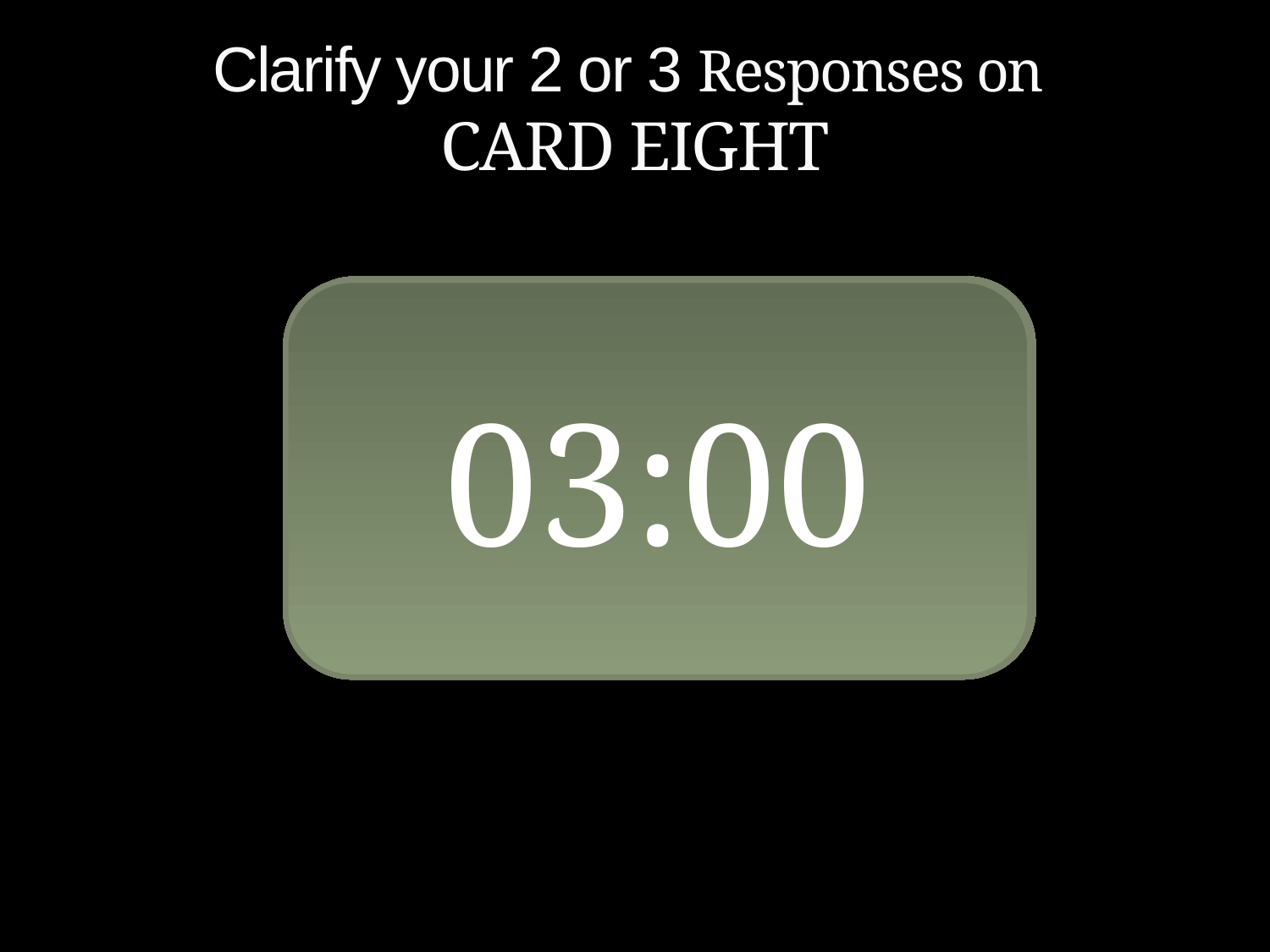

# Clarify your 2 or 3 Responses on CARD EIGHT
00:01
00:02
00:03
00:04
00:05
00:06
00:07
00:08
00:09
00:10
00:11
00:12
00:13
00:14
00:15
00:16
00:17
00:18
00:19
00:20
00:21
00:22
00:23
00:24
00:25
00:26
00:27
00:28
00:29
00:30
00:31
00:32
00:33
00:34
00:35
00:36
00:37
00:38
00:39
00:40
00:41
00:42
00:43
00:44
00:45
00:46
00:47
00:48
00:49
00:50
00:51
00:52
00:53
00:54
00:55
00:56
00:57
00:58
00:59
01:00
01:01
01:02
01:03
01:04
01:05
01:06
01:07
01:08
01:09
01:10
01:11
01:12
01:13
01:14
01:15
01:16
01:17
01:18
01:19
01:20
01:21
01:22
01:23
01:24
01:25
01:26
01:27
01:28
01:29
01:30
01:31
01:32
01:33
01:34
01:35
01:36
01:37
01:38
01:39
01:40
01:41
01:42
01:43
01:44
01:45
01:46
01:47
01:48
01:49
01:50
01:51
01:52
01:53
01:54
01:55
01:56
01:57
01:58
01:59
02:00
02:01
02:02
02:03
02:04
02:05
02:06
02:07
02:08
02:09
02:10
02:11
02:12
02:13
02:14
02:15
02:16
02:17
02:18
02:19
02:20
02:21
02:22
02:23
02:24
02:25
02:26
02:27
02:28
02:29
02:30
02:31
02:32
02:33
02:34
02:35
02:36
02:37
02:38
02:39
02:40
02:41
02:42
02:43
02:44
02:45
02:46
02:47
02:48
02:49
02:50
02:51
02:52
02:53
02:54
02:55
02:56
02:57
02:58
02:59
03:00